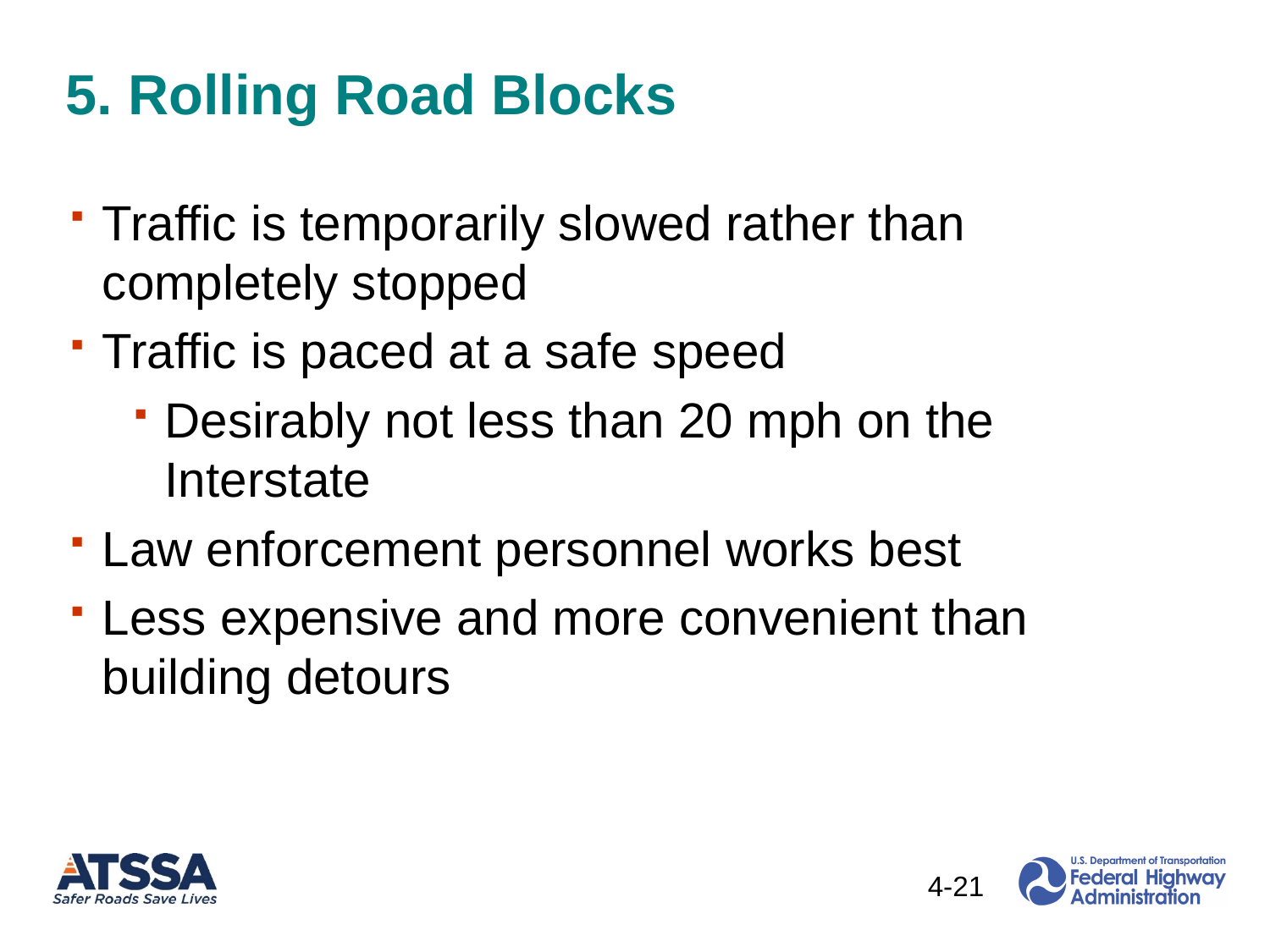

# 5. Rolling Road Blocks
Traffic is temporarily slowed rather than completely stopped
Traffic is paced at a safe speed
Desirably not less than 20 mph on the Interstate
Law enforcement personnel works best
Less expensive and more convenient than building detours